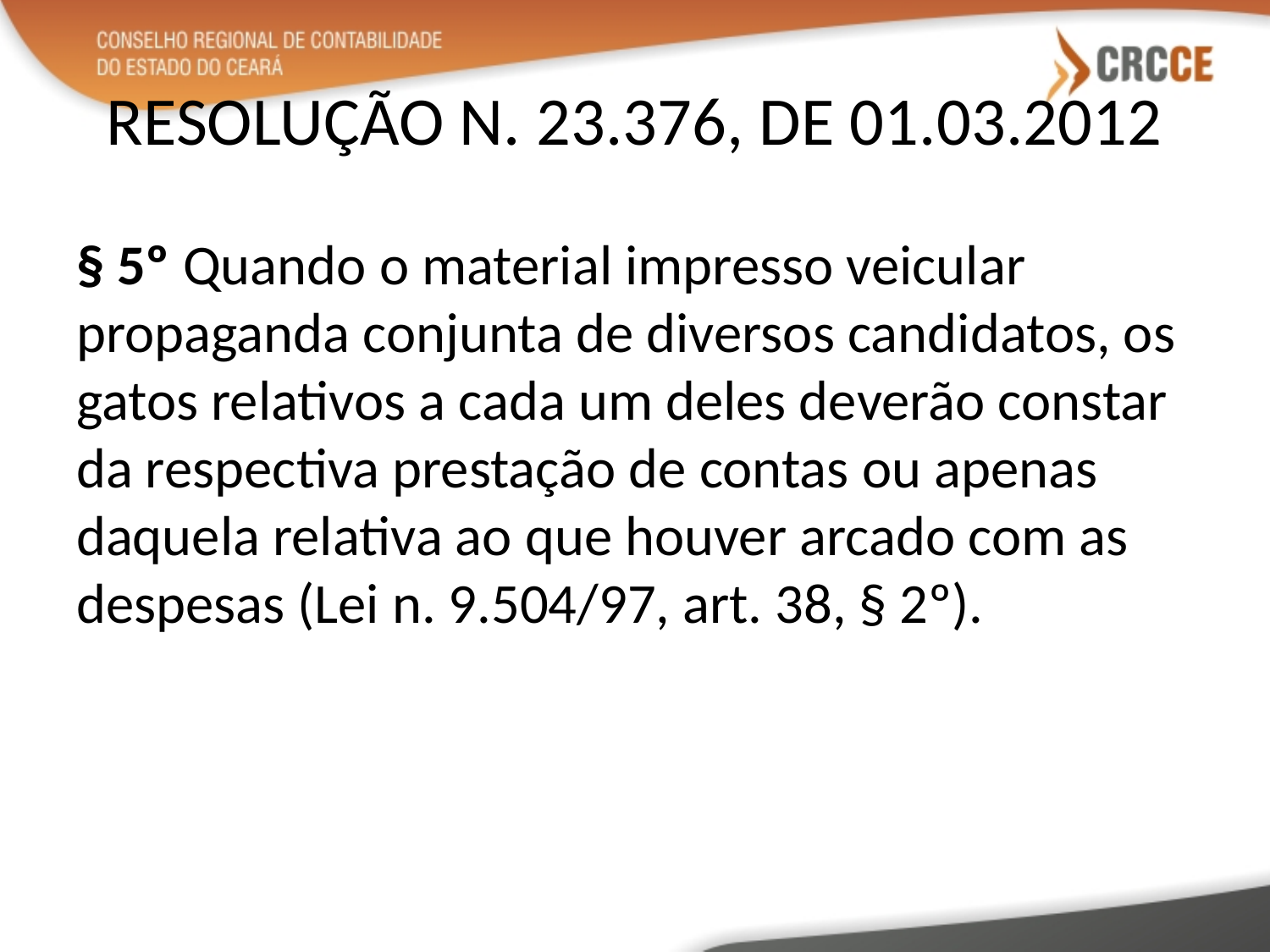

# RESOLUÇÃO N. 23.376, DE 01.03.2012
§ 5º Quando o material impresso veicular propaganda conjunta de diversos candidatos, os gatos relativos a cada um deles deverão constar da respectiva prestação de contas ou apenas daquela relativa ao que houver arcado com as despesas (Lei n. 9.504/97, art. 38, § 2º).